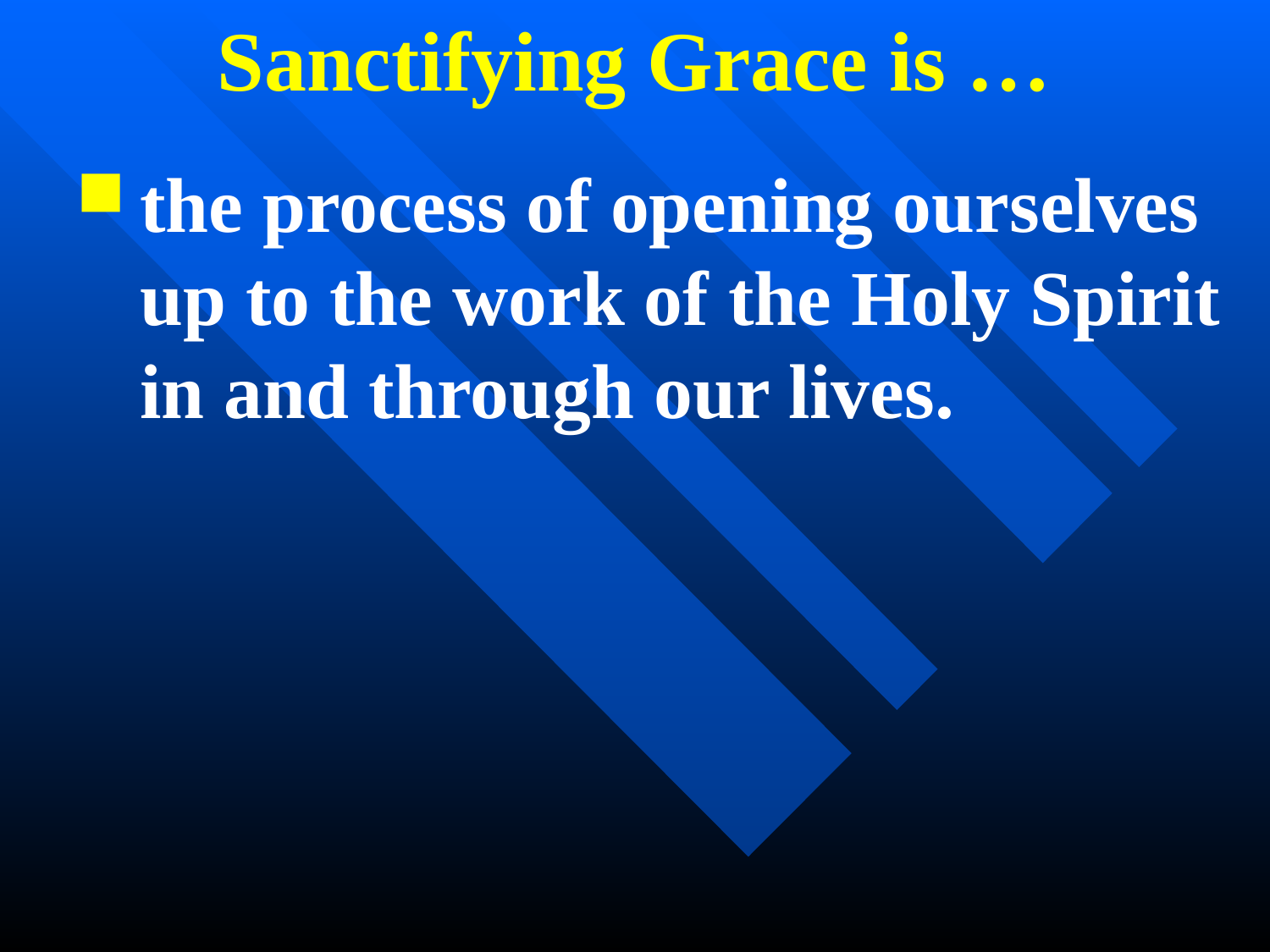

Sanctifying Grace is …
the process of opening ourselves up to the work of the Holy Spirit
	in and through our lives.